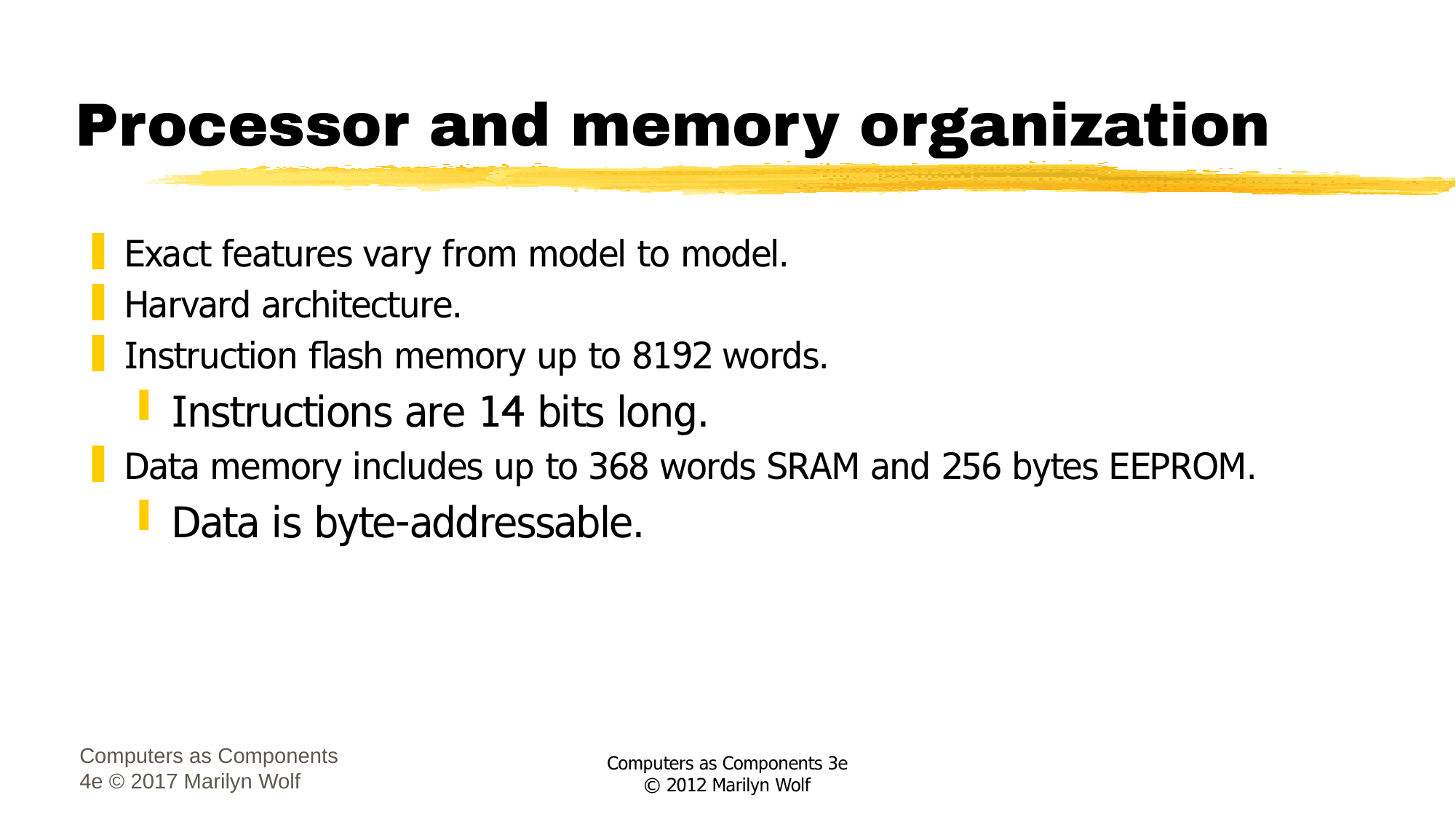

# Processor and memory organization
Exact features vary from model to model.
Harvard architecture.
Instruction flash memory up to 8192 words.
Instructions are 14 bits long.
Data memory includes up to 368 words SRAM and 256 bytes EEPROM.
Data is byte-addressable.
Computers as Components 4e © 2017 Marilyn Wolf